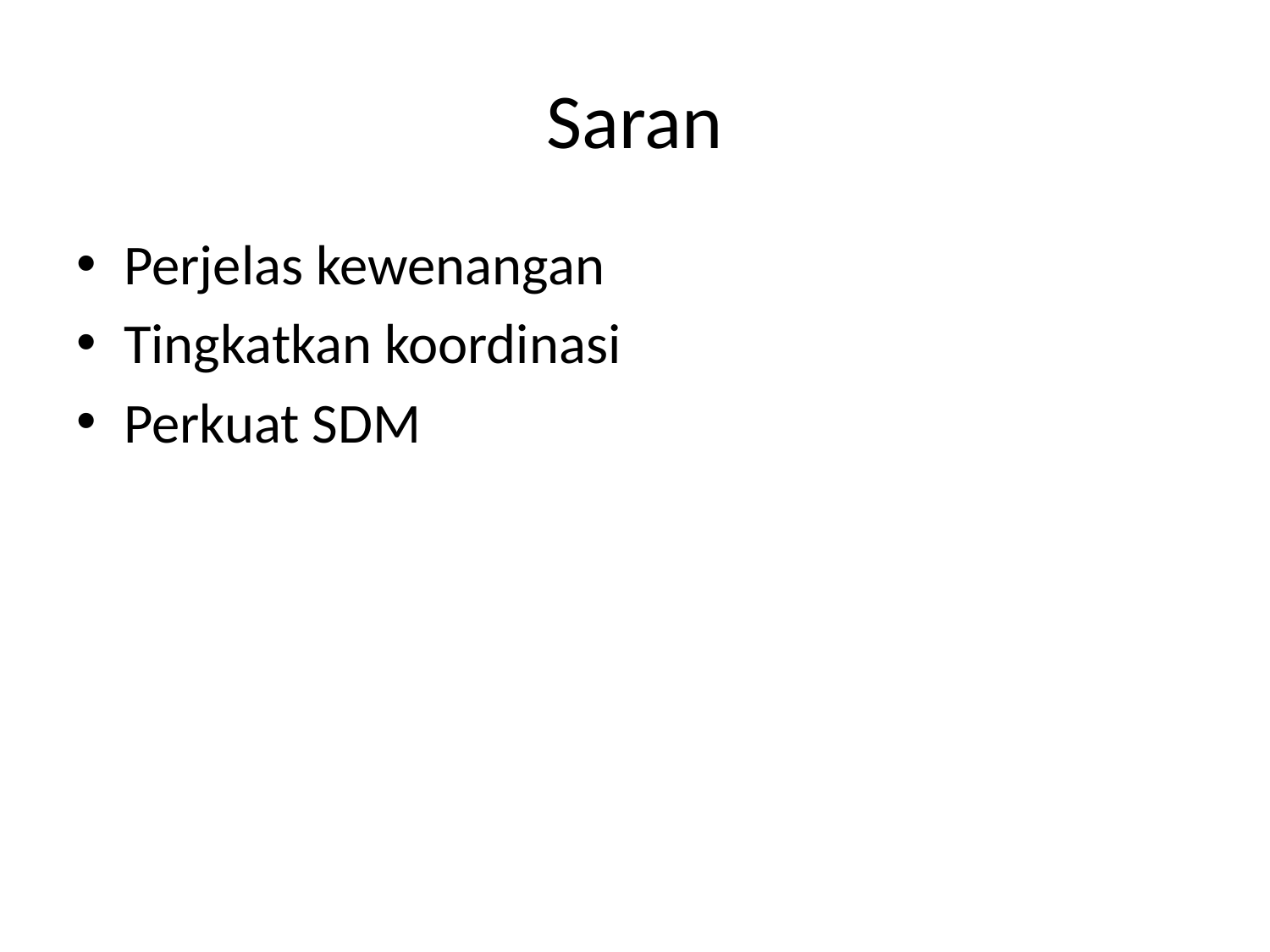

# Saran
Perjelas kewenangan
Tingkatkan koordinasi
Perkuat SDM